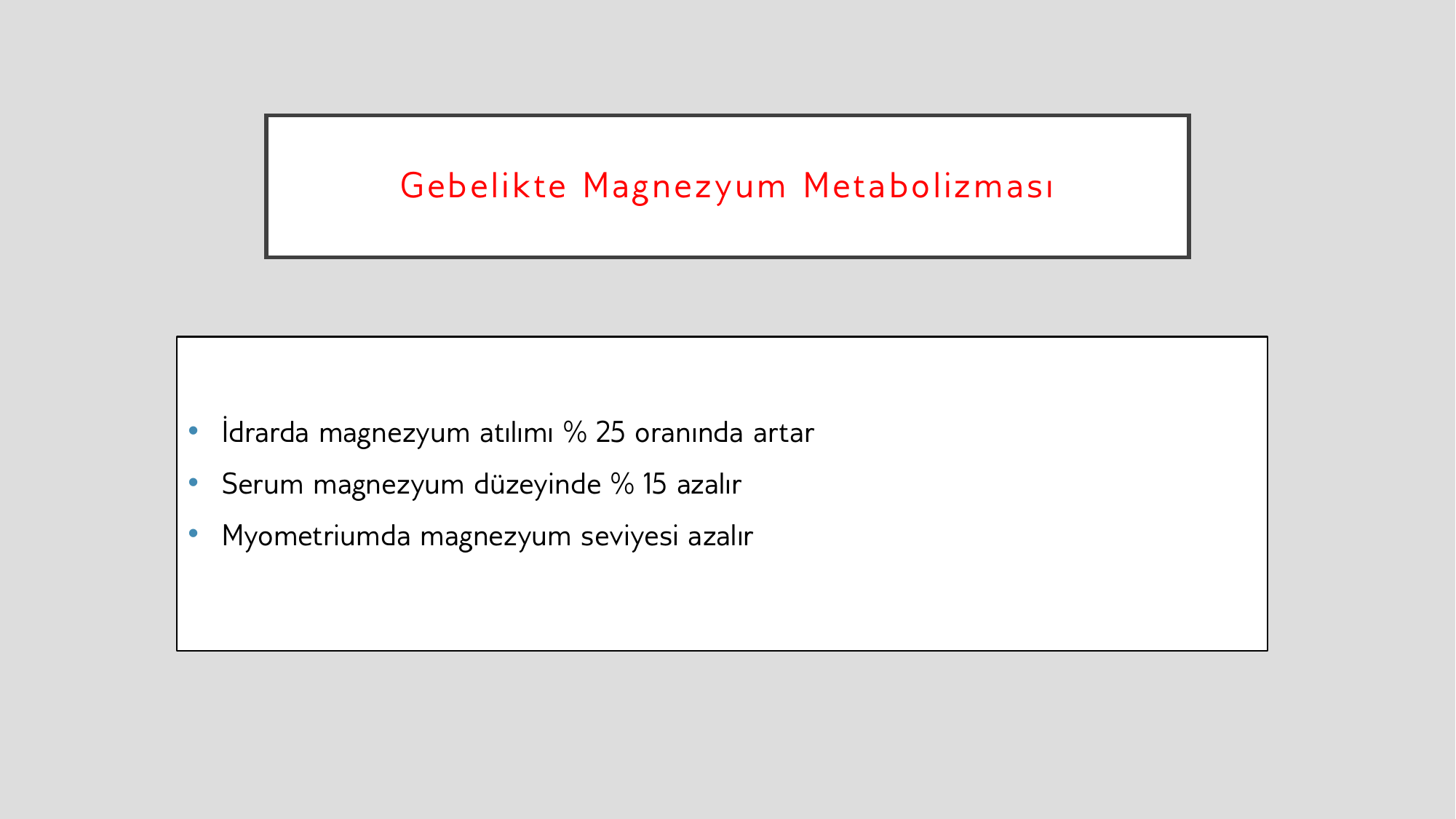

# Gebelikte Magnezyum Metabolizması

İdrarda magnezyum atılımı % 25 oranında artar
Serum magnezyum düzeyinde % 15 azalır
Myometriumda magnezyum seviyesi azalır